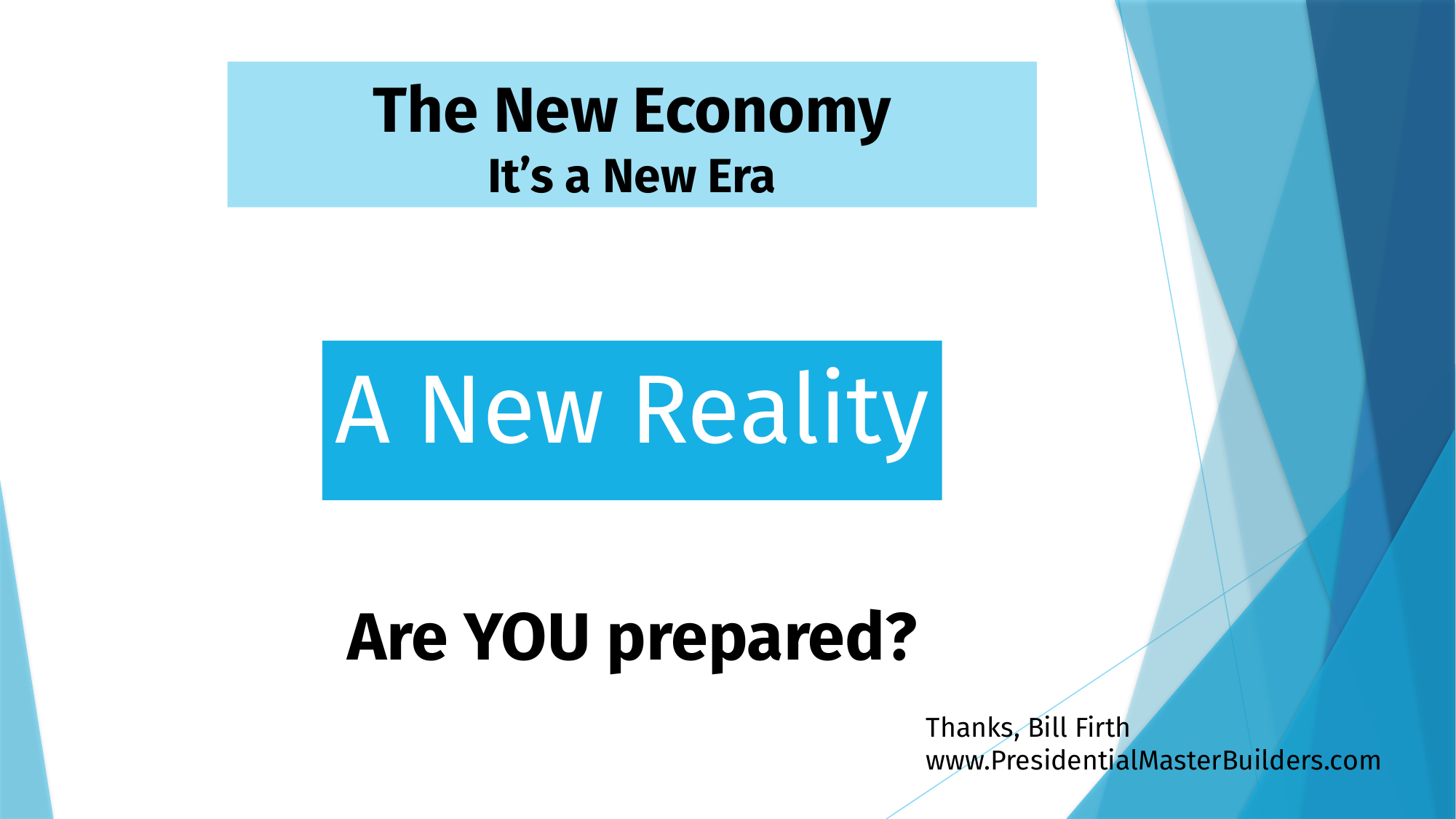

# The New Economy It’s a New Era
A New Reality
Are YOU prepared?
Thanks, Bill Firth
www.PresidentialMasterBuilders.com